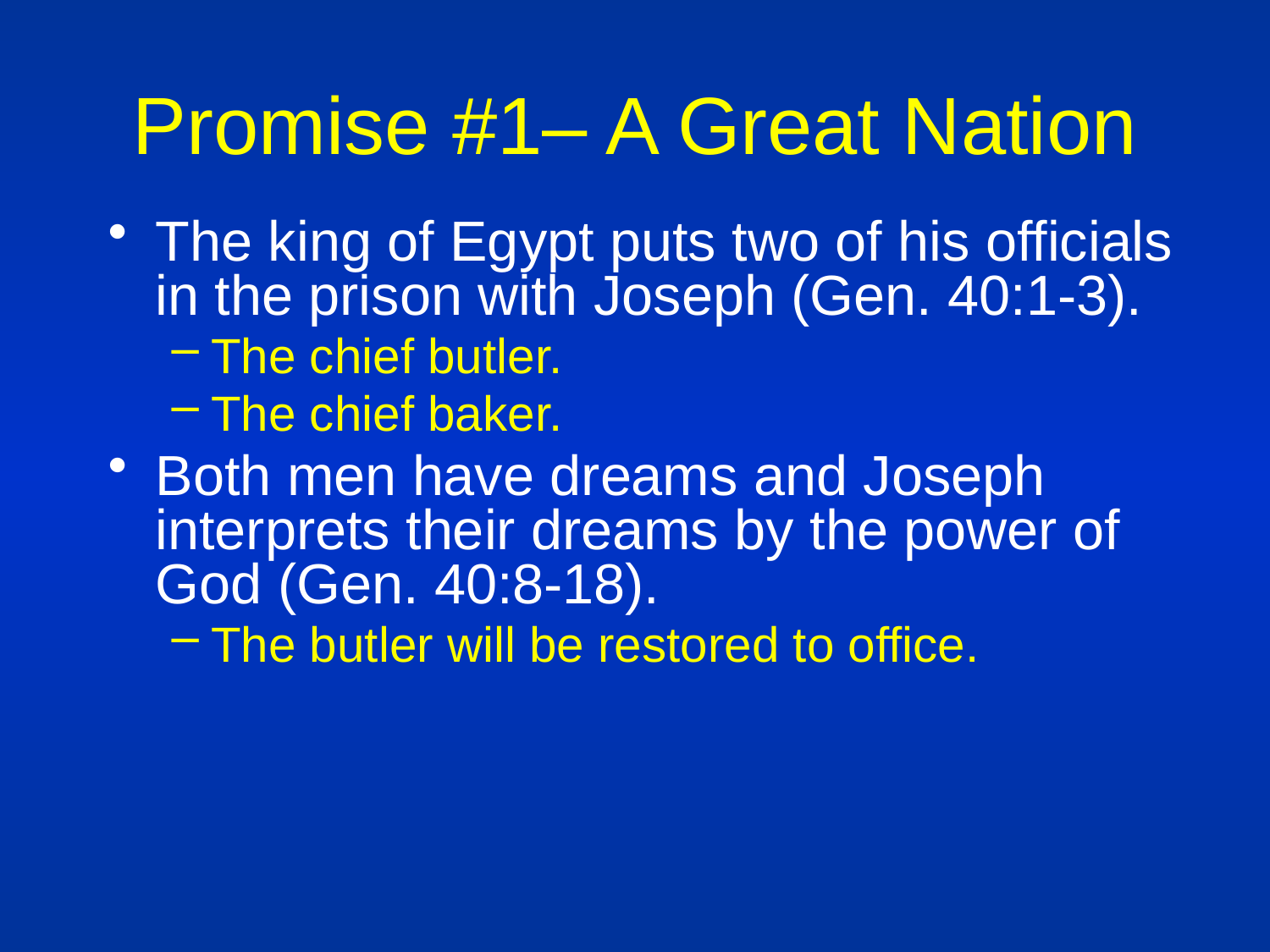

# Promise #1– A Great Nation
The king of Egypt puts two of his officials in the prison with Joseph (Gen. 40:1-3).
The chief butler.
The chief baker.
Both men have dreams and Joseph interprets their dreams by the power of God (Gen. 40:8-18).
The butler will be restored to office.